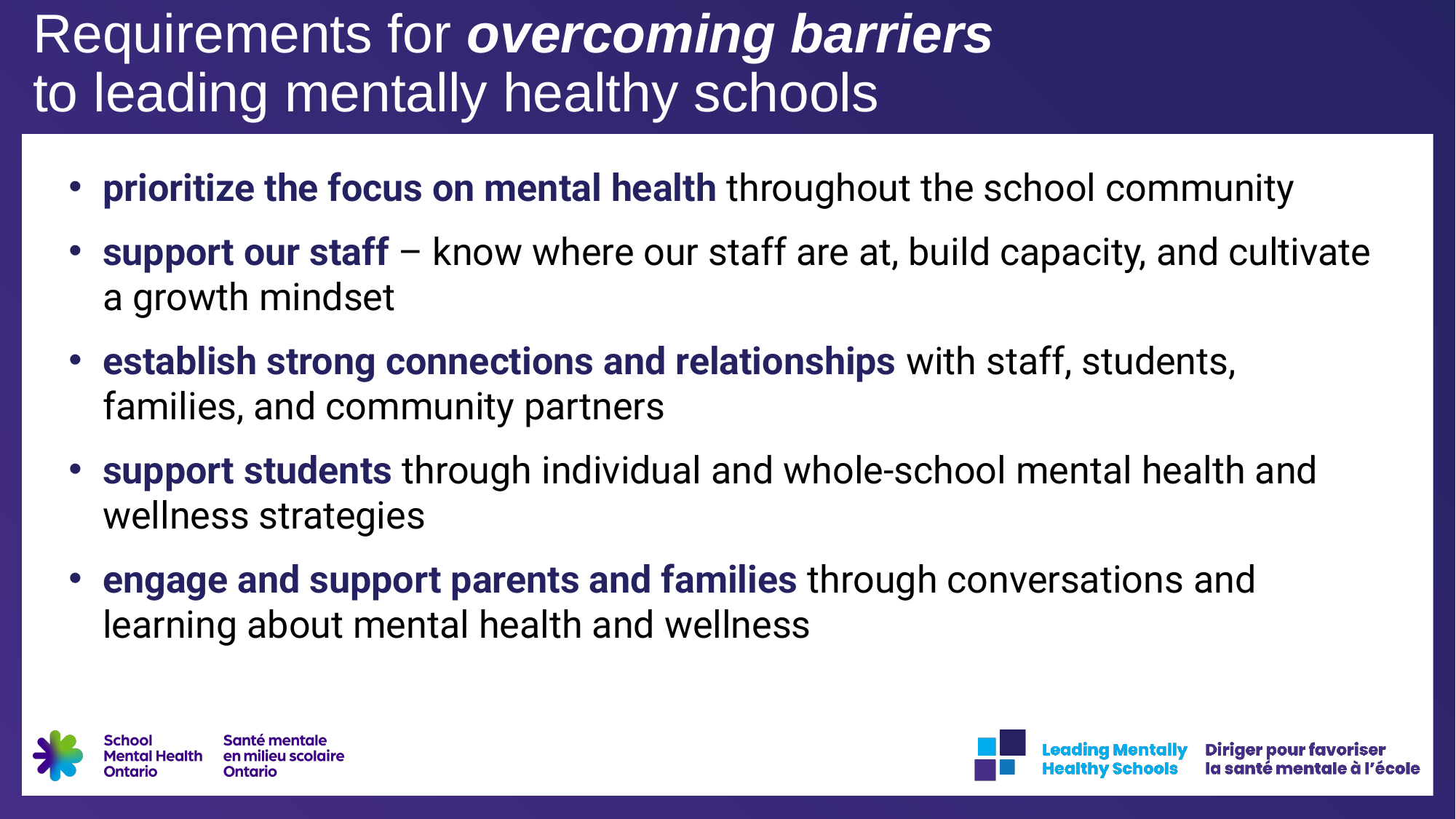

# Requirements for overcoming barriers to leading mentally healthy schools
prioritize the focus on mental health throughout the school community
support our staff – know where our staff are at, build capacity, and cultivate a growth mindset
establish strong connections and relationships with staff, students, families, and community partners
support students through individual and whole-school mental health and wellness strategies
engage and support parents and families through conversations and learning about mental health and wellness